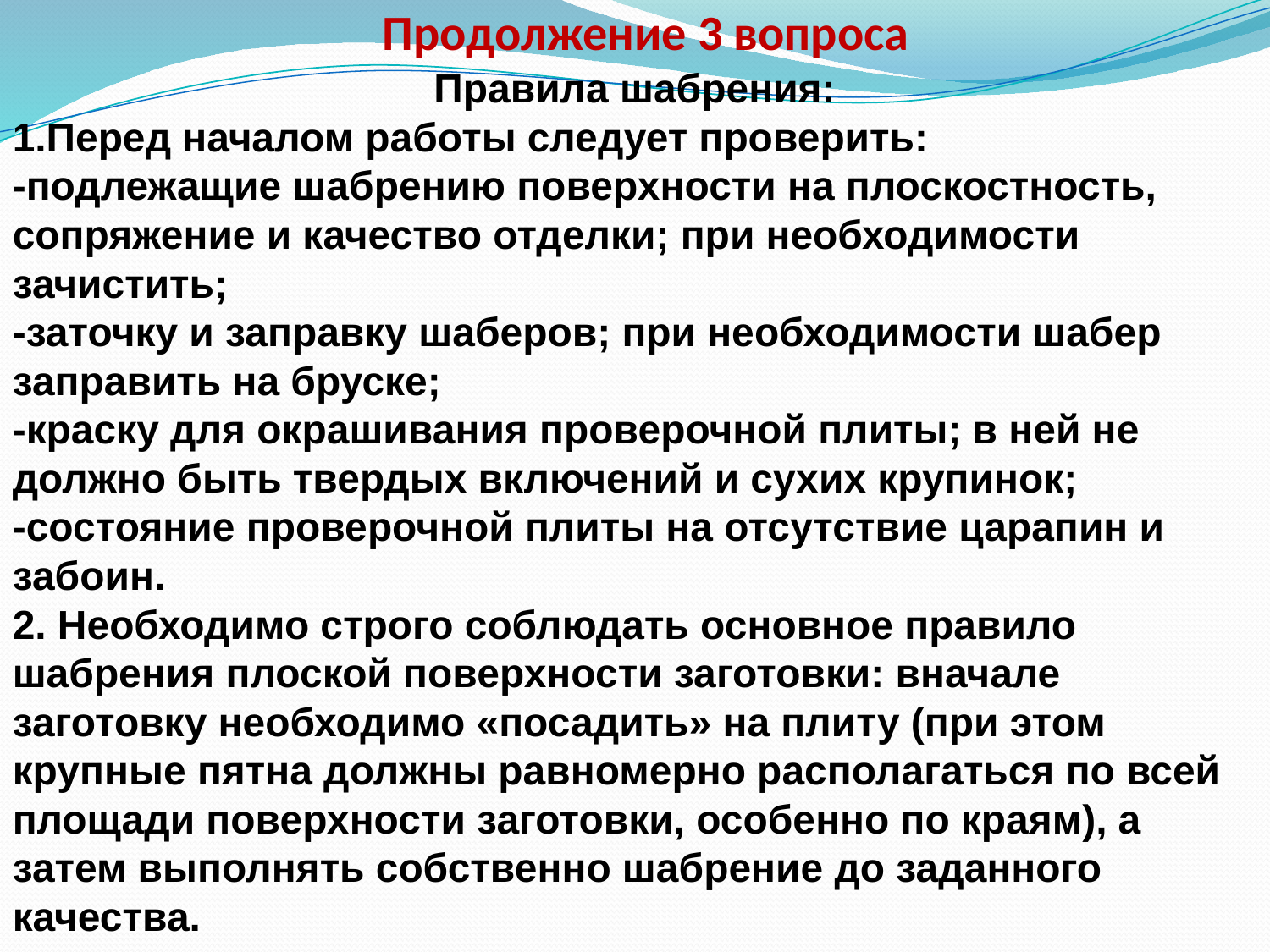

# Продолжение 3 вопроса
Правила шабрения:
1.Перед началом работы следует проверить:
-подлежащие шабрению поверхности на плоскостность, сопряжение и качество отделки; при необходимости зачистить;
-заточку и заправку шаберов; при необходимости шабер заправить на бруске;
-краску для окрашивания проверочной плиты; в ней не должно быть твердых включений и сухих крупинок;
-состояние проверочной плиты на отсутствие царапин и забоин.
2. Необходимо строго соблюдать основное правило шабрения плоской поверхности заготовки: вначале заготовку необходимо «посадить» на плиту (при этом крупные пятна должны равномерно располагаться по всей площади поверхности заготовки, особенно по краям), а затем выполнять собственно шабрение до заданного качества.